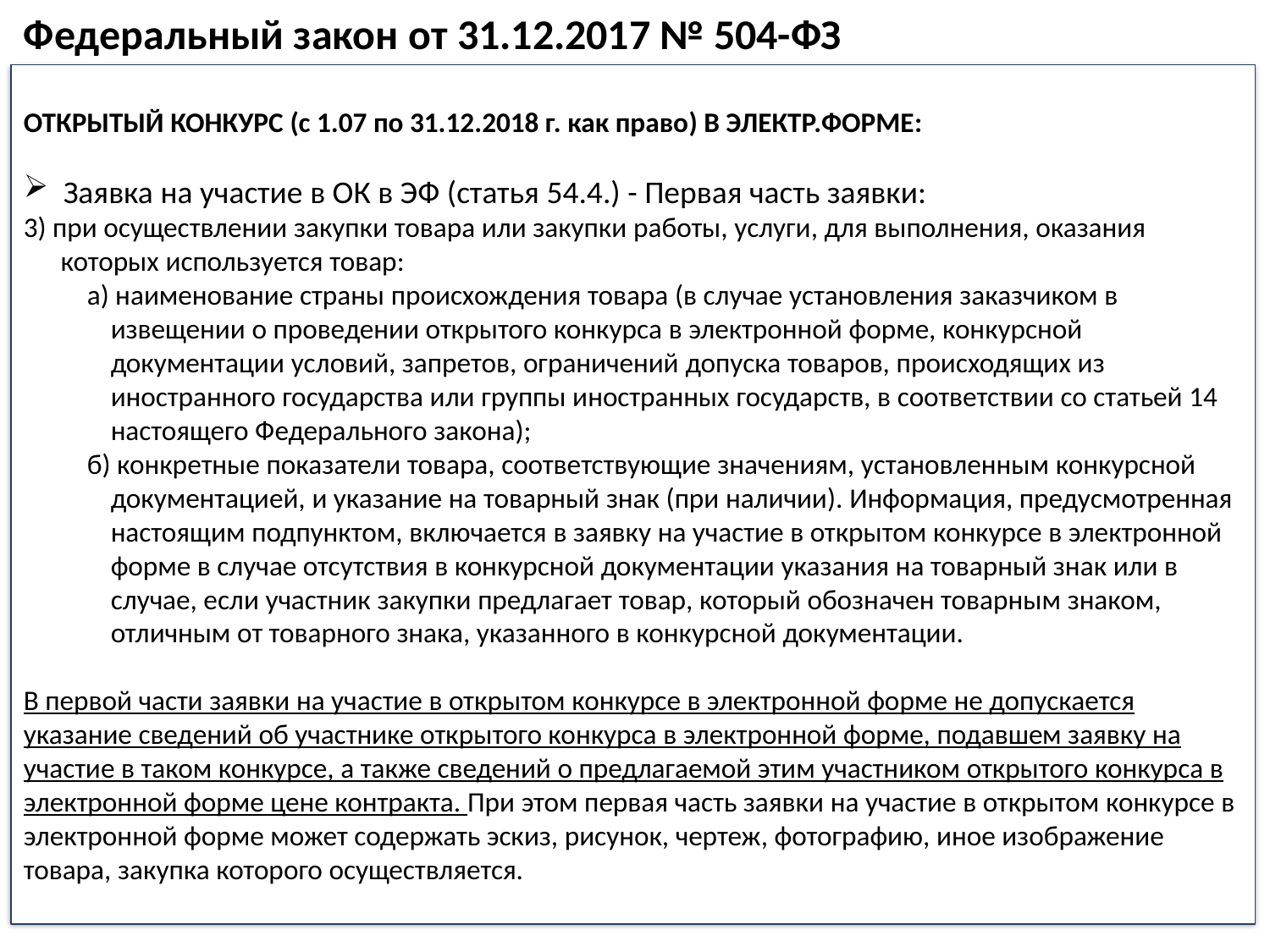

Федеральный закон от 31.12.2017 № 504-ФЗ
ОТКРЫТЫЙ КОНКУРС (c 1.07 по 31.12.2018 г. как право) В ЭЛЕКТР.ФОРМЕ:

Заявка на участие в ОК в ЭФ (статья 54.4.) - Первая часть заявки:
3) при осуществлении закупки товара или закупки работы, услуги, для выполнения, оказания которых используется товар:
а) наименование страны происхождения товара (в случае установления заказчиком в извещении о проведении открытого конкурса в электронной форме, конкурсной документации условий, запретов, ограничений допуска товаров, происходящих из иностранного государства или группы иностранных государств, в соответствии со статьей 14 настоящего Федерального закона);
б) конкретные показатели товара, соответствующие значениям, установленным конкурсной документацией, и указание на товарный знак (при наличии). Информация, предусмотренная настоящим подпунктом, включается в заявку на участие в открытом конкурсе в электронной форме в случае отсутствия в конкурсной документации указания на товарный знак или в случае, если участник закупки предлагает товар, который обозначен товарным знаком, отличным от товарного знака, указанного в конкурсной документации.

В первой части заявки на участие в открытом конкурсе в электронной форме не допускается указание сведений об участнике открытого конкурса в электронной форме, подавшем заявку на участие в таком конкурсе, а также сведений о предлагаемой этим участником открытого конкурса в электронной форме цене контракта. При этом первая часть заявки на участие в открытом конкурсе в электронной форме может содержать эскиз, рисунок, чертеж, фотографию, иное изображение товара, закупка которого осуществляется.
67